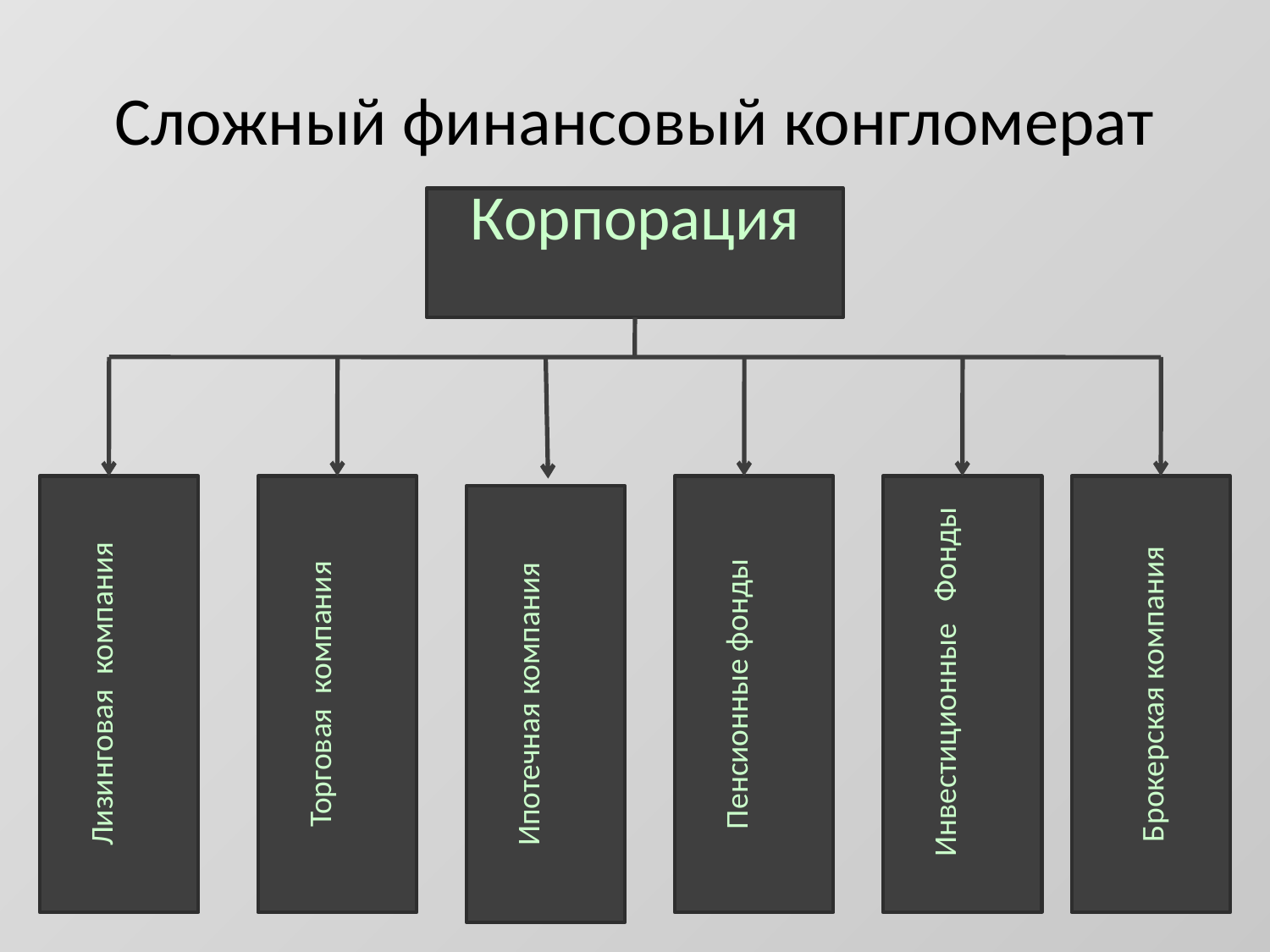

# Сложный финансовый конгломерат
Корпорация

Лизинговая  компания

Торговая  компания

Пенсионные фонды

      Инвестиционные   Фонды

Брокерская компания
Ипотечная компания